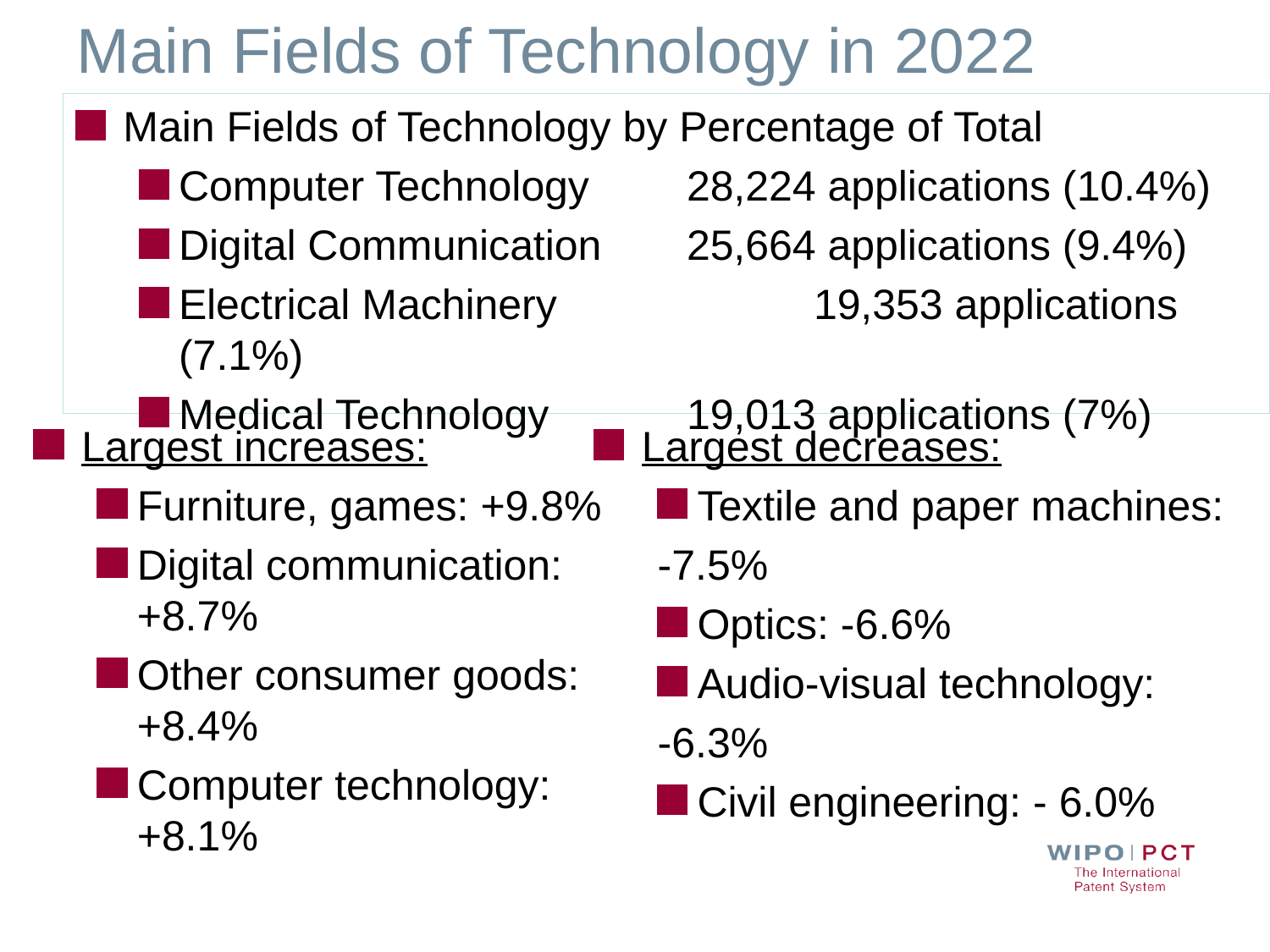

# Main Fields of Technology in 2022
Main Fields of Technology by Percentage of Total
Computer Technology	28,224 applications (10.4%)
Digital Communication 	25,664 applications (9.4%)
Electrical Machinery 		19,353 applications (7.1%)
Medical Technology		19,013 applications (7%)

Largest increases:
Furniture, games: +9.8%
Digital communication: +8.7%
Other consumer goods: +8.4%
Computer technology: +8.1%

Largest decreases:
Textile and paper machines:
-7.5%
Optics: -6.6%
Audio-visual technology:
-6.3%
Civil engineering: - 6.0%